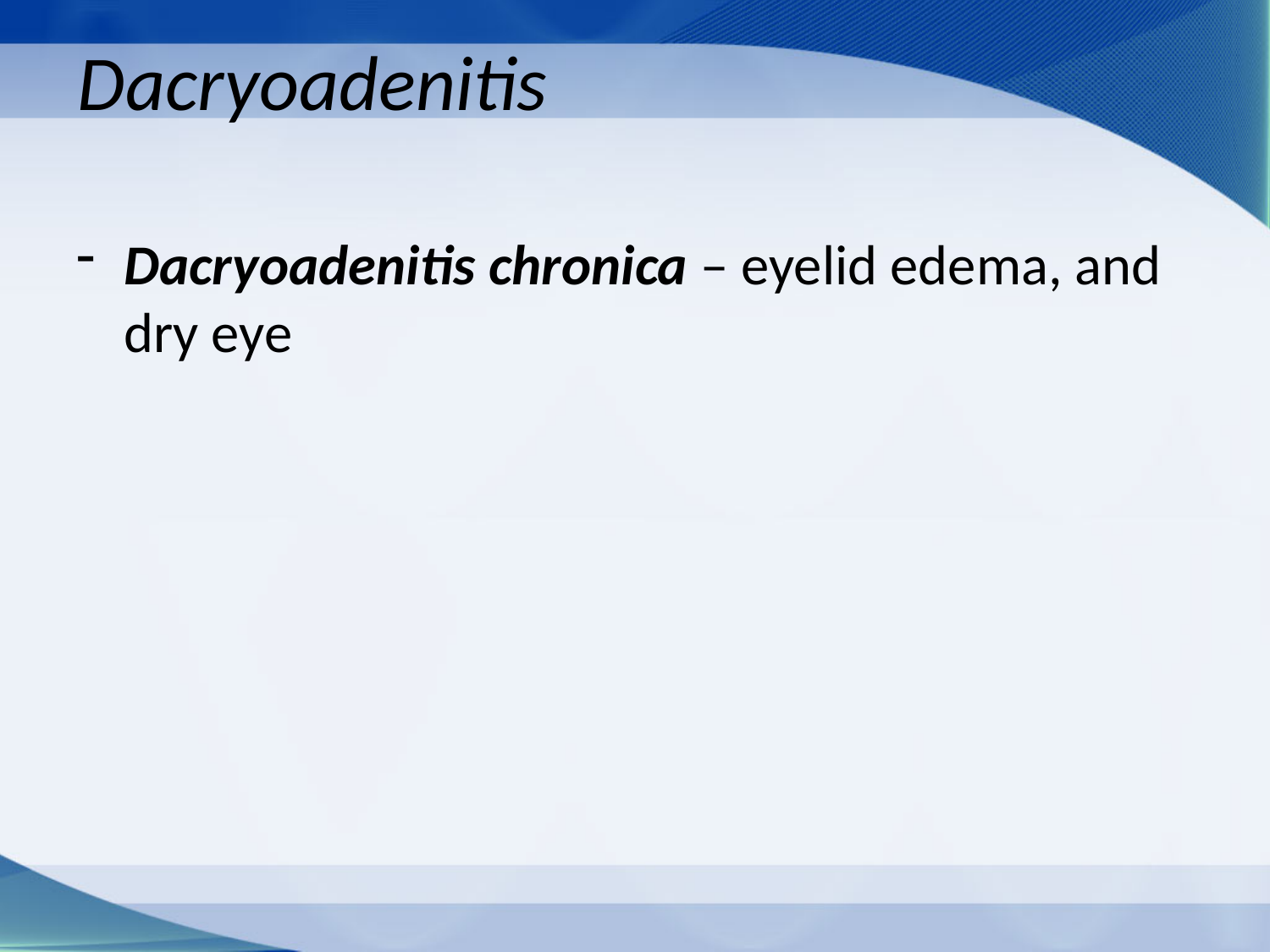

# Dacryoadenitis
Dacryoadenitis chronica – eyelid edema, and dry eye